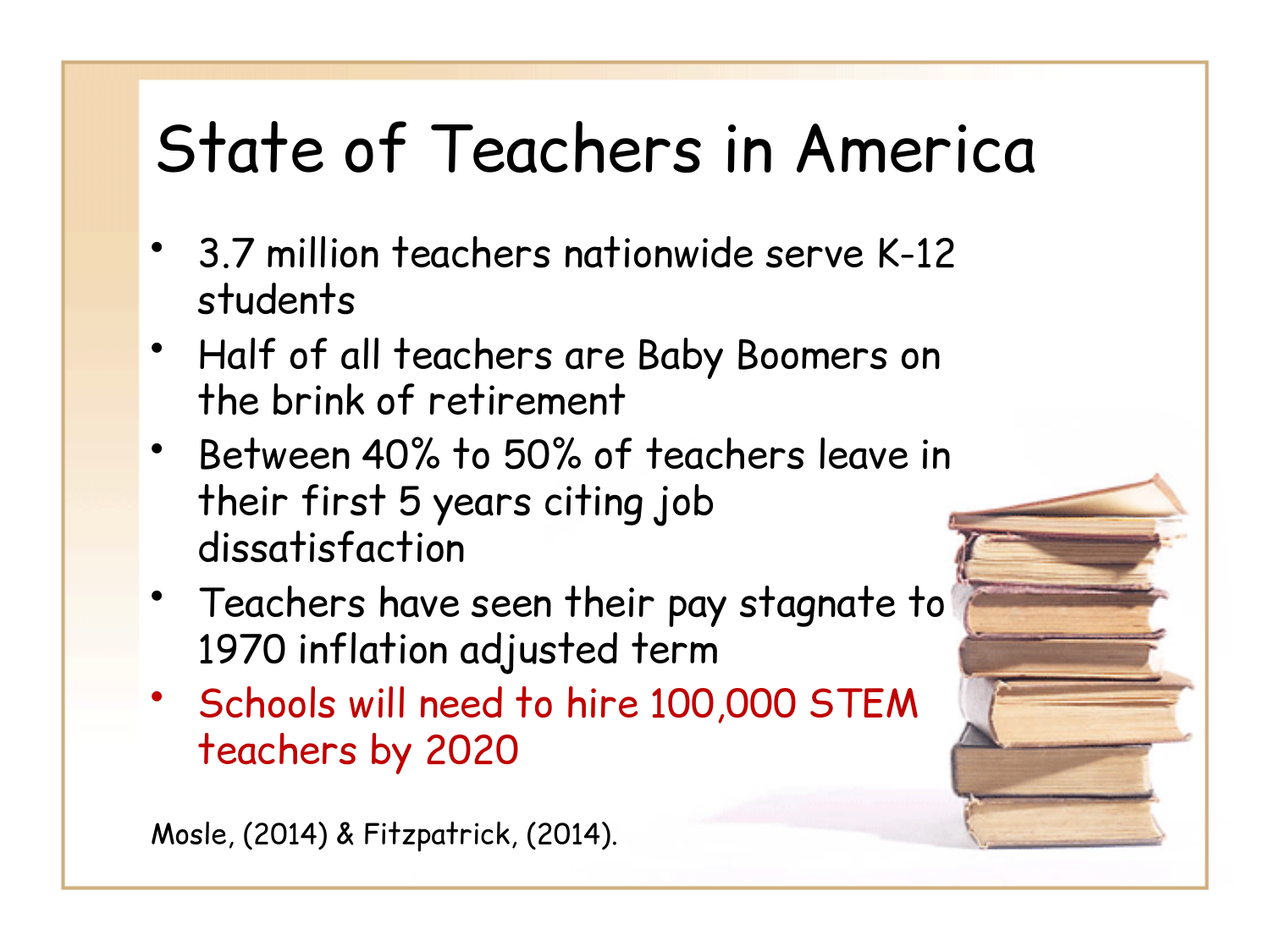

# State of Teachers in America
3.7 million teachers nationwide serve K-12 students
Half of all teachers are Baby Boomers on the brink of retirement
Between 40% to 50% of teachers leave in their first 5 years citing job dissatisfaction
Teachers have seen their pay stagnate to 1970 inflation adjusted term
Schools will need to hire 100,000 STEM teachers by 2020

Mosle, (2014) & Fitzpatrick, (2014).